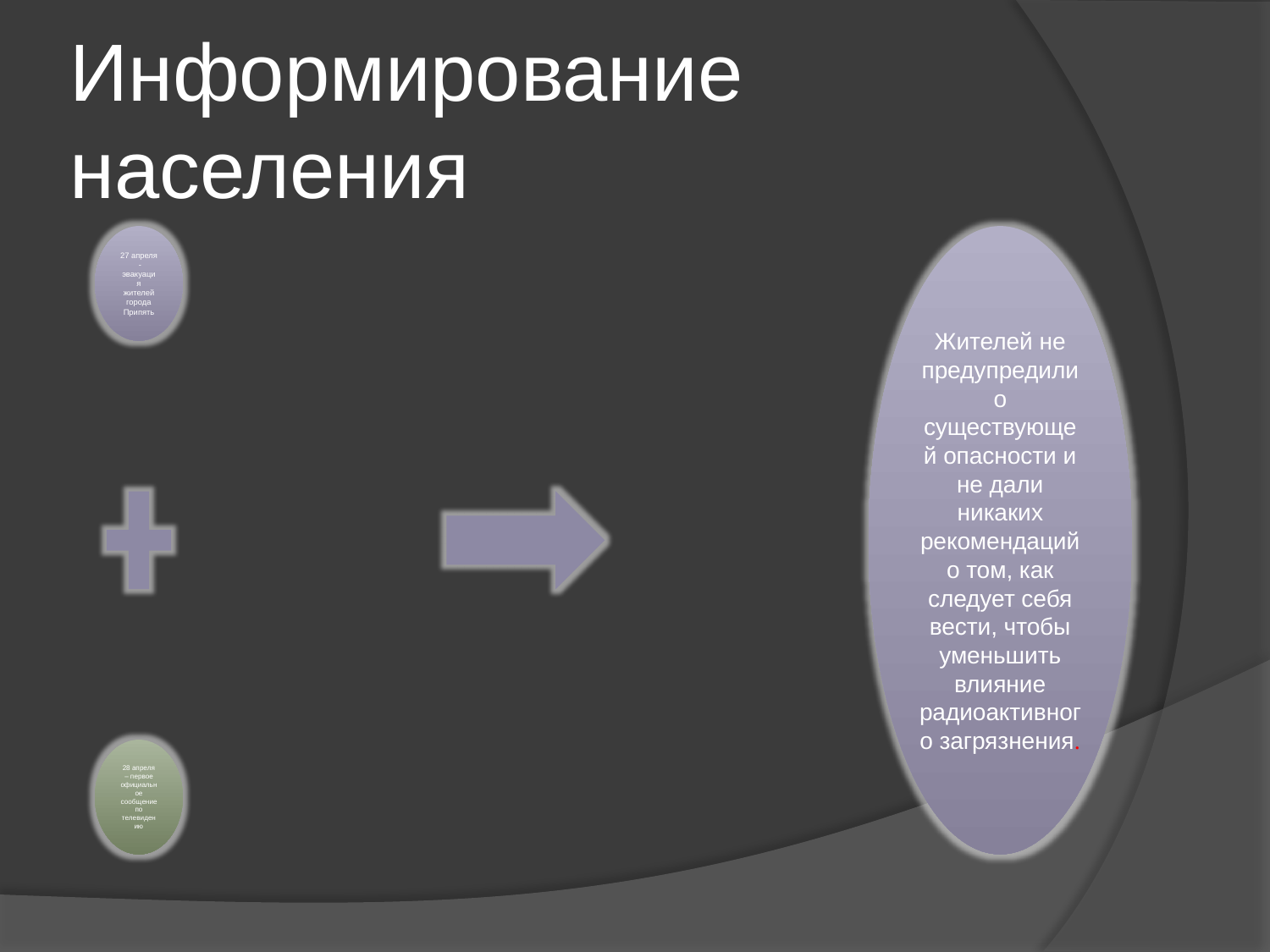

# Информирование населения
27 апреля  - эвакуация жителей города Припять
28 апреля – первое официальное сообщение по телевидению
Жителей не предупредили о существующей опасности и не дали никаких рекомендаций о том, как следует себя вести, чтобы уменьшить влияние радиоактивного загрязнения.